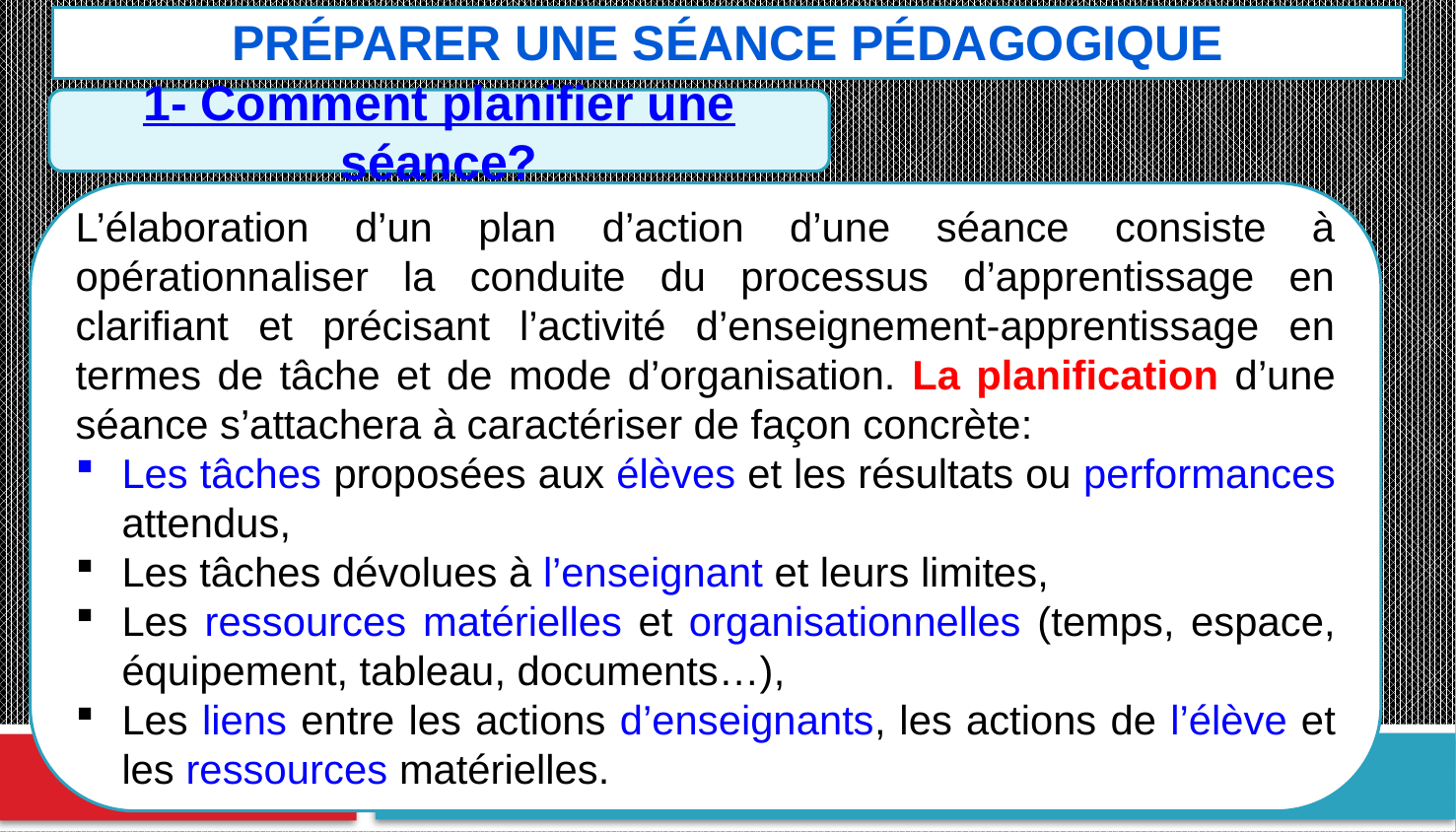

Préparer une séance pédagogique

1- Comment planifier une séance?
L’élaboration d’un plan d’action d’une séance consiste à opérationnaliser la conduite du processus d’apprentissage en clarifiant et précisant l’activité d’enseignement-apprentissage en termes de tâche et de mode d’organisation. La planification d’une séance s’attachera à caractériser de façon concrète:
Les tâches proposées aux élèves et les résultats ou performances attendus,
Les tâches dévolues à l’enseignant et leurs limites,
Les ressources matérielles et organisationnelles (temps, espace, équipement, tableau, documents…),
Les liens entre les actions d’enseignants, les actions de l’élève et les ressources matérielles.